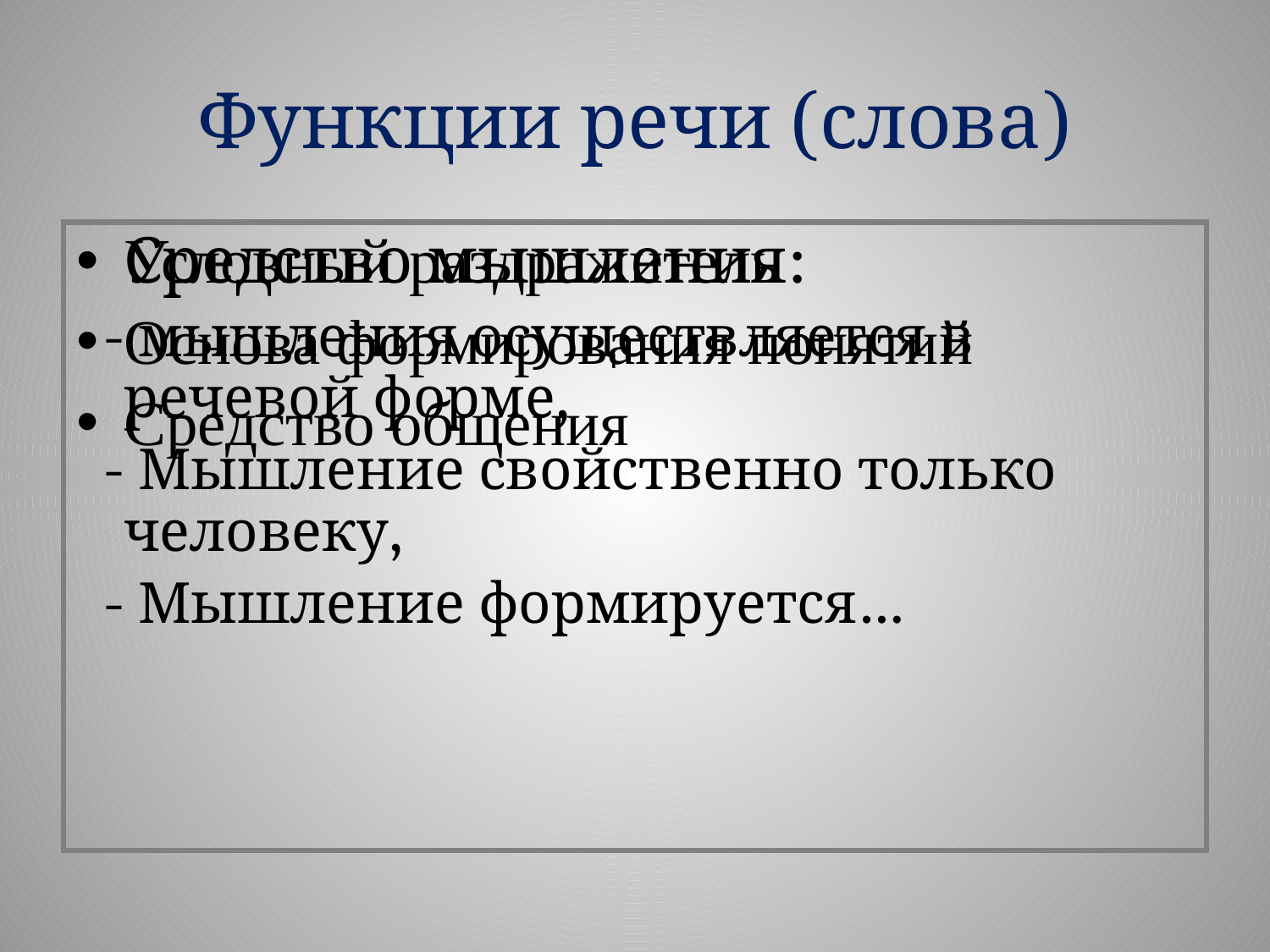

# Функции речи (слова)
Условный раздражитель
Основа формирования понятий
Средство общения
Средство мышления:
  - мышления осуществляется в речевой форме,
  - Мышление свойственно только человеку,
  - Мышление формируется…